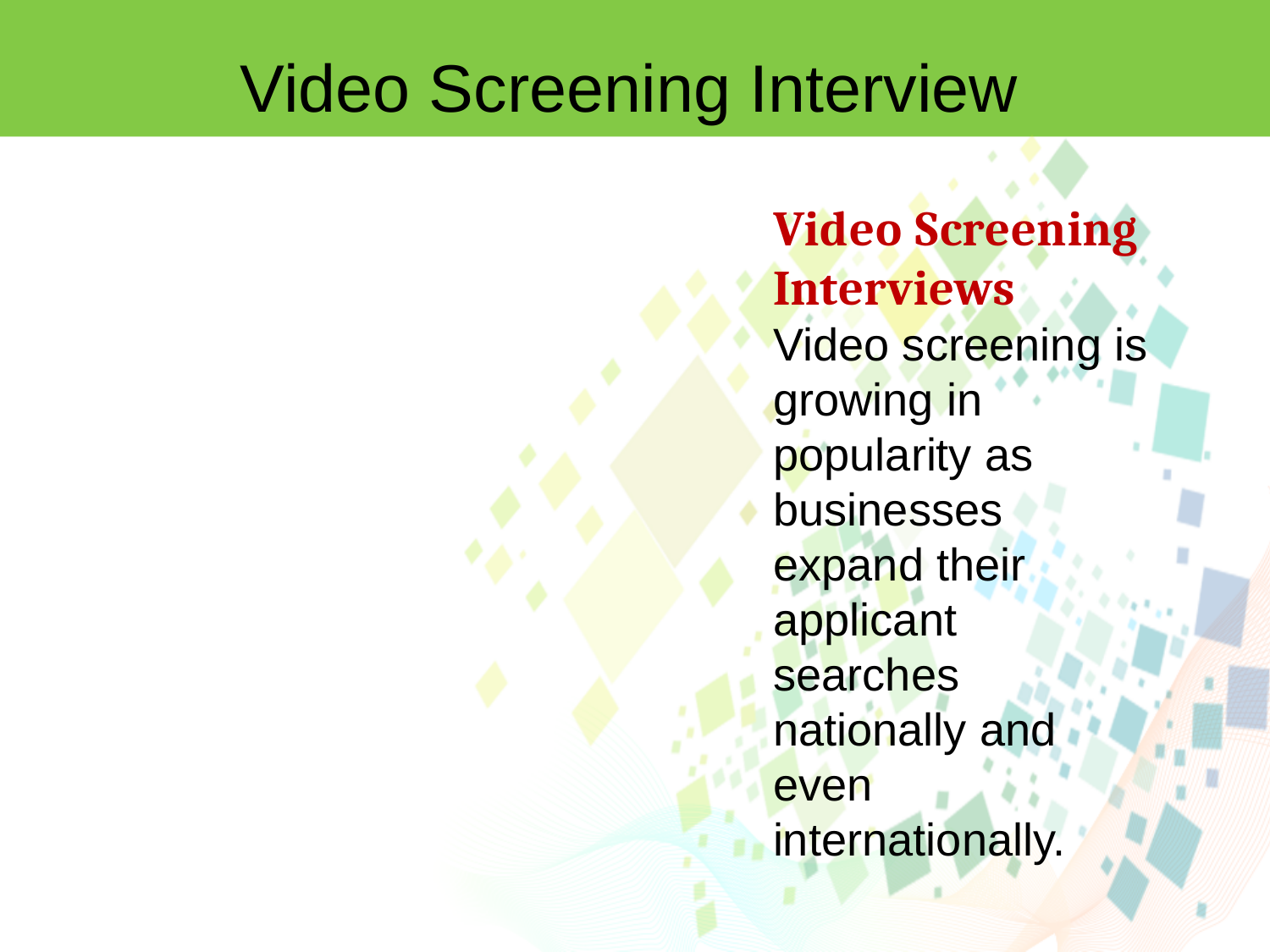

Video Screening Interview
Video Screening Interviews
Video screening is growing in popularity as businesses expand their applicant
searches nationally and even internationally.